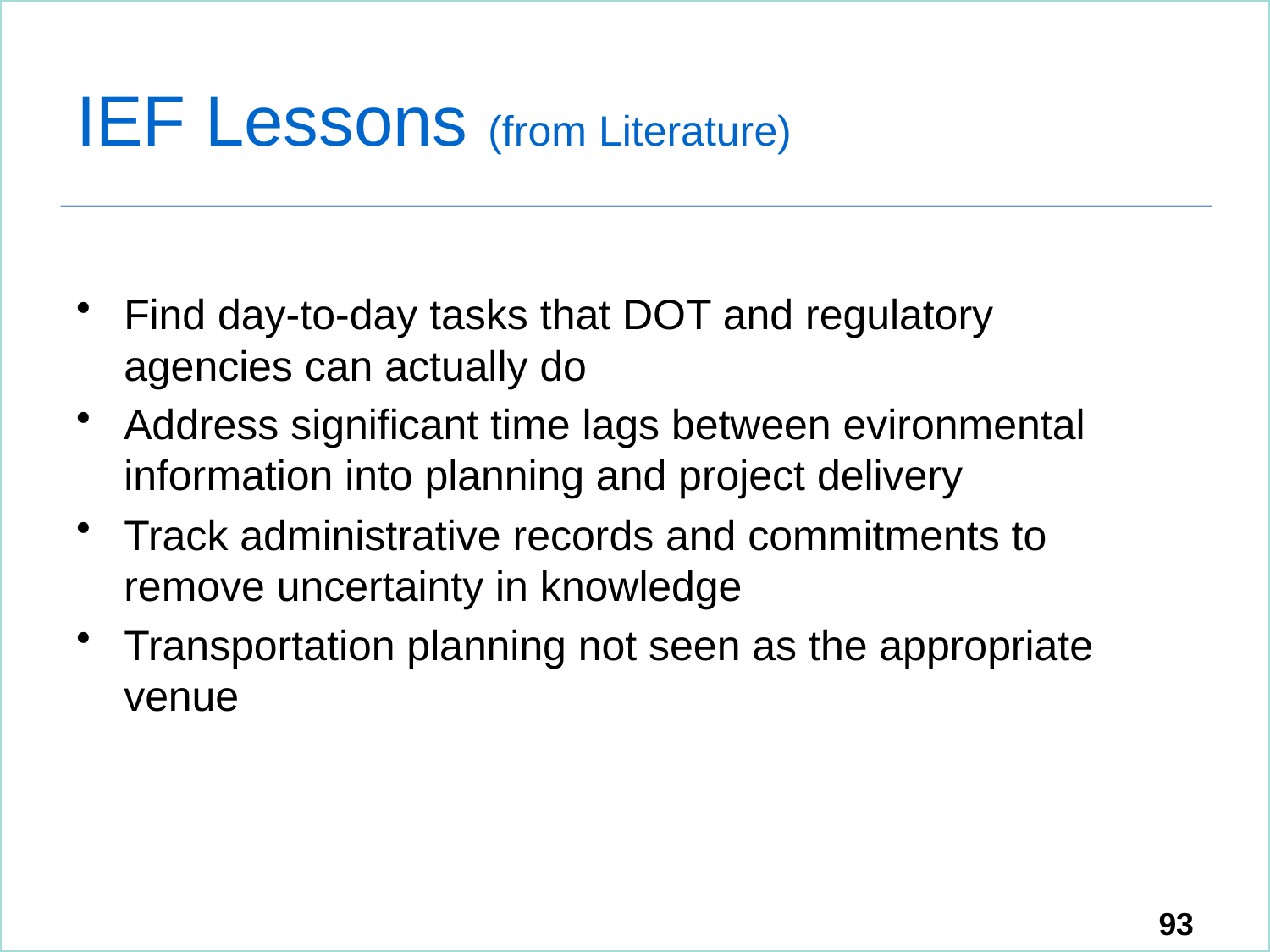

# IEF Lessons (from Literature)

Find day-to-day tasks that DOT and regulatory agencies can actually do
Address significant time lags between evironmental information into planning and project delivery
Track administrative records and commitments to remove uncertainty in knowledge
Transportation planning not seen as the appropriate venue

93